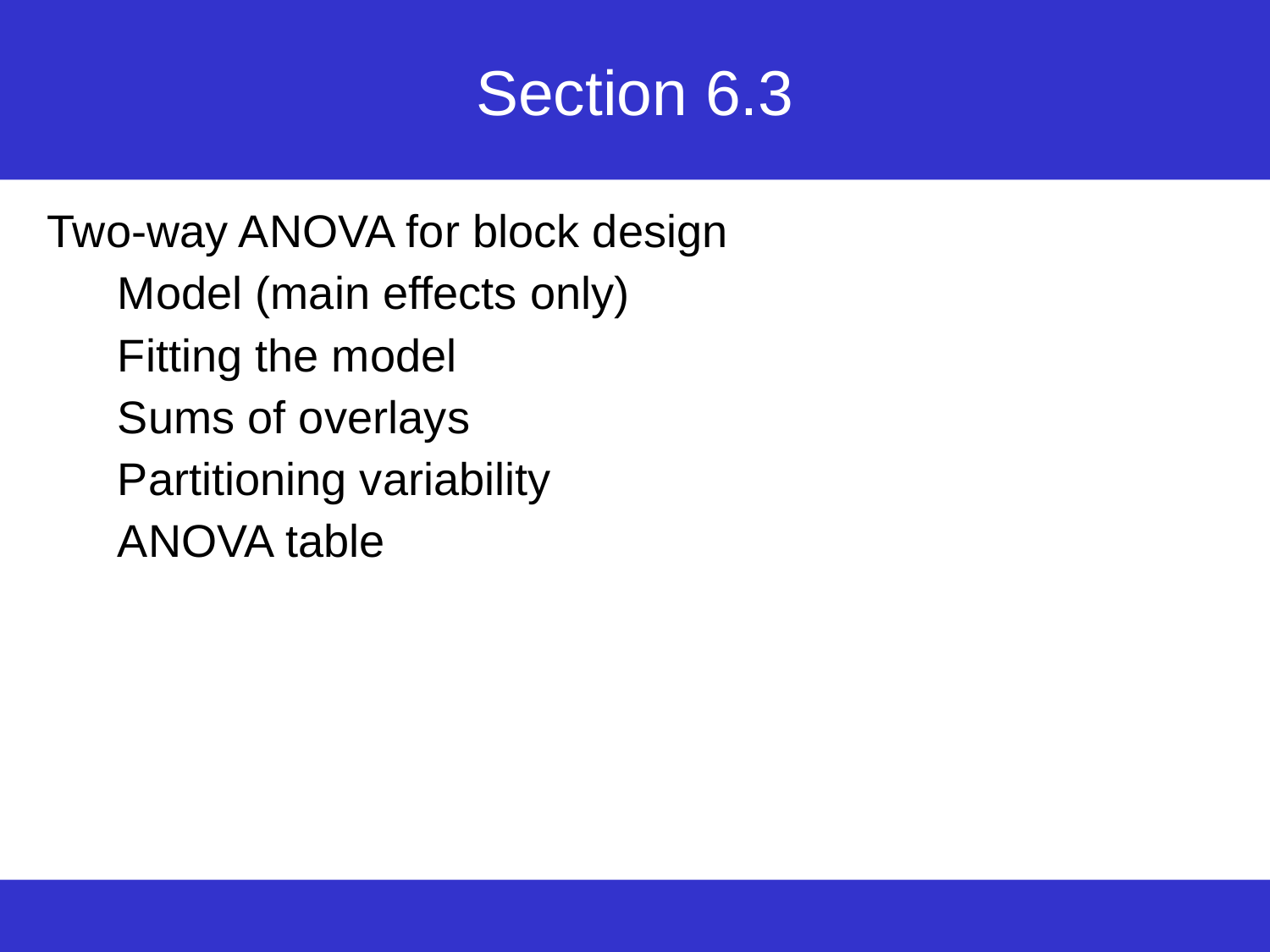

# Section 6.3
Two-way ANOVA for block design
Model (main effects only)
Fitting the model
Sums of overlays
Partitioning variability
ANOVA table